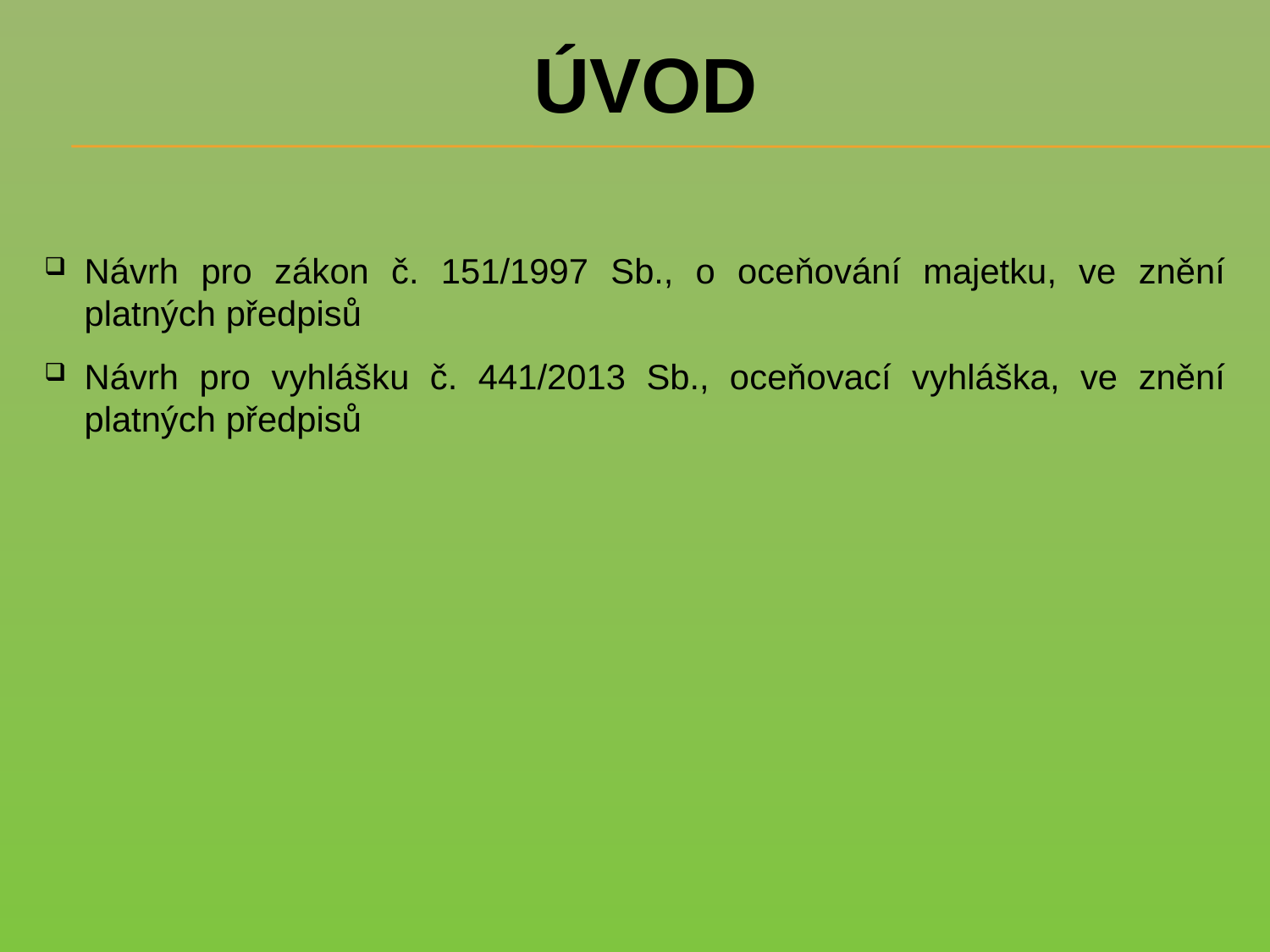

# ÚVOD

Návrh pro zákon č. 151/1997 Sb., o oceňování majetku, ve znění platných předpisů
Návrh pro vyhlášku č. 441/2013 Sb., oceňovací vyhláška, ve znění platných předpisů